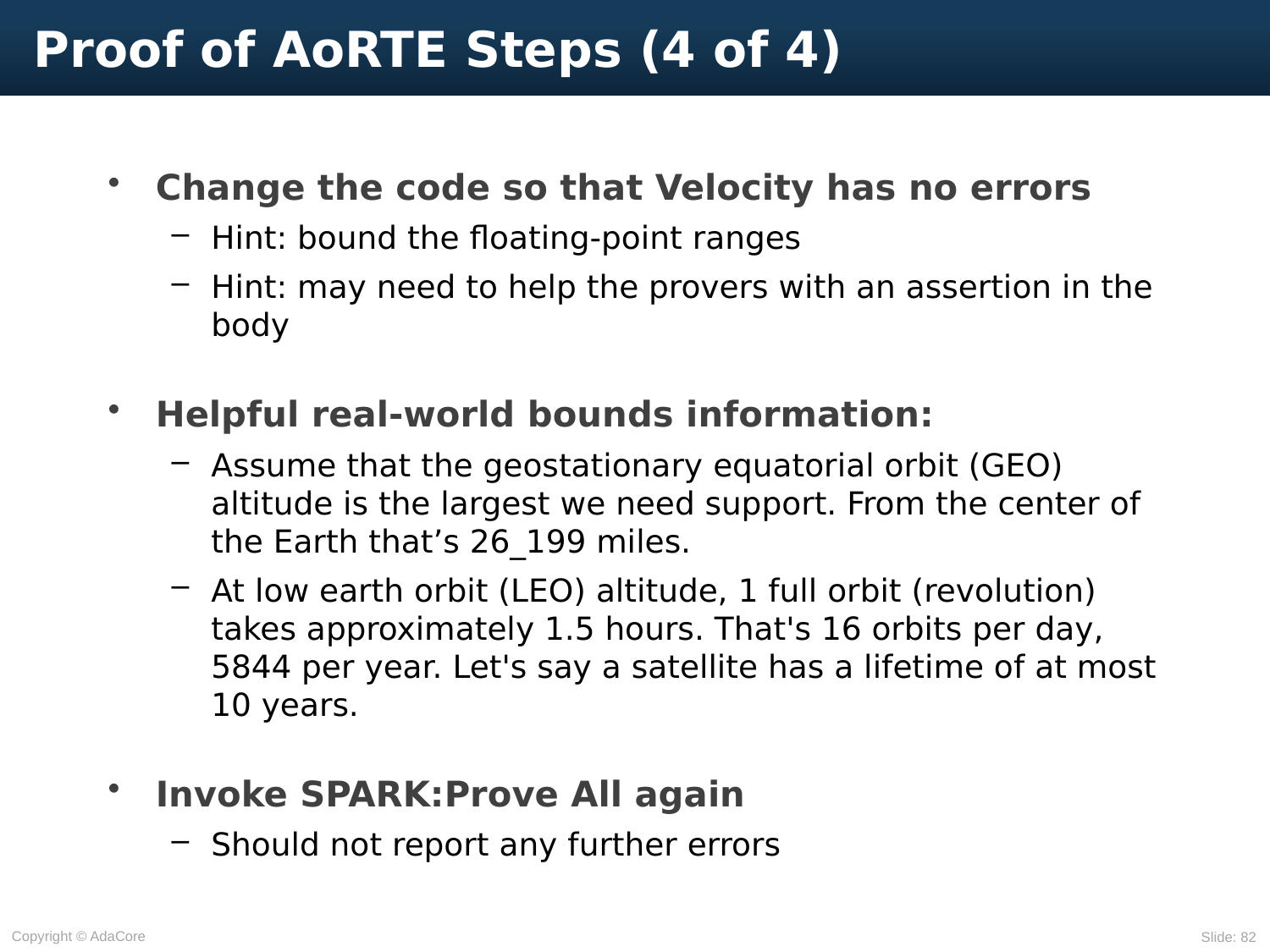

# Proof of AoRTE Steps (4 of 4)
Change the code so that Velocity has no errors
Hint: bound the floating-point ranges
Hint: may need to help the provers with an assertion in the body
Helpful real-world bounds information:
Assume that the geostationary equatorial orbit (GEO) altitude is the largest we need support. From the center of the Earth that’s 26_199 miles.
At low earth orbit (LEO) altitude, 1 full orbit (revolution) takes approximately 1.5 hours. That's 16 orbits per day, 5844 per year. Let's say a satellite has a lifetime of at most 10 years.
Invoke SPARK:Prove All again
Should not report any further errors